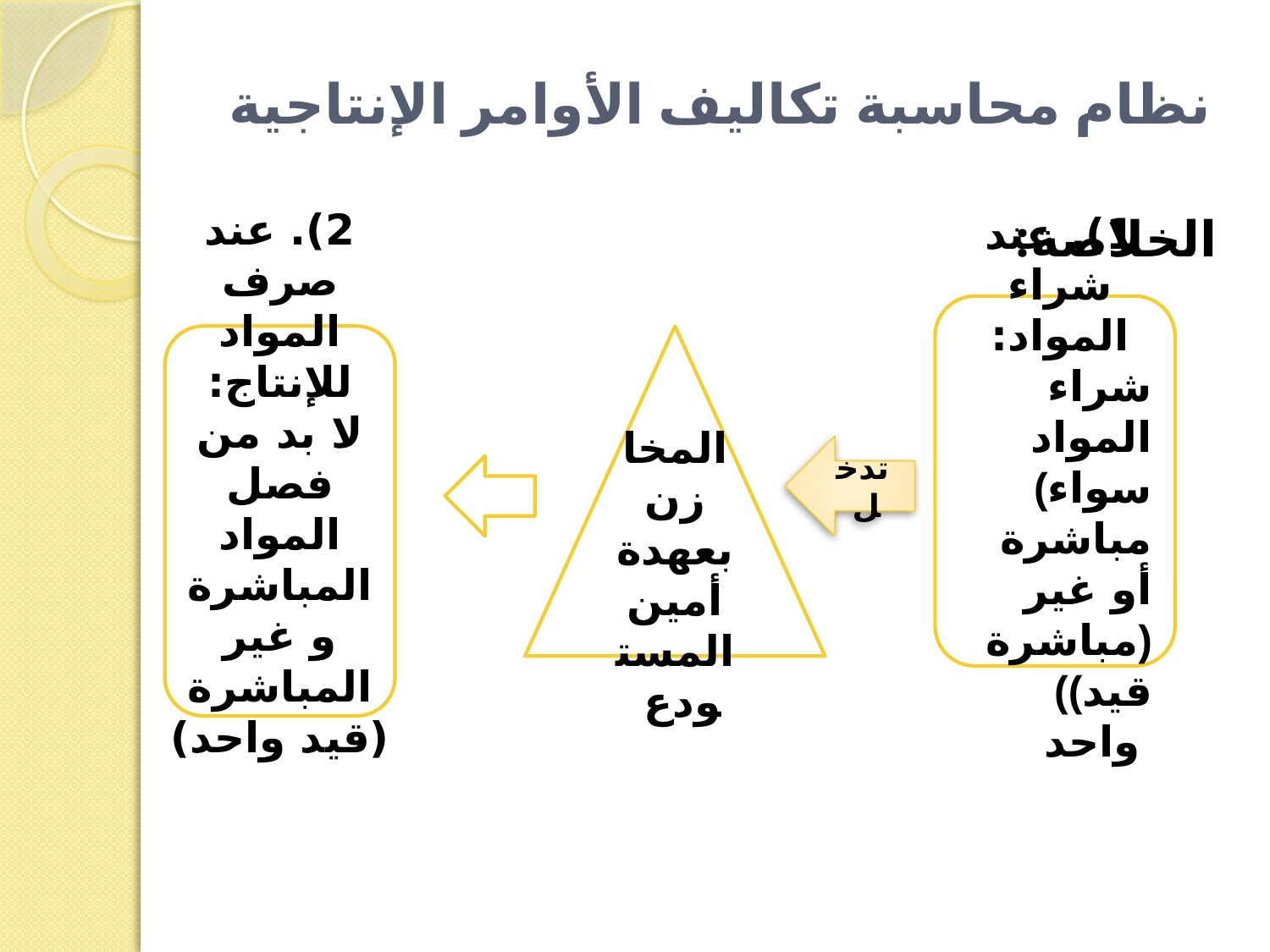

# نظام محاسبة تكاليف الأوامر الإنتاجية
الخلاصة:

2). عند صرف المواد للإنتاج:
لا بد من فصل المواد المباشرة و غير المباشرة
(قيد واحد)
1). عند شراء المواد:
 شراء المواد
(سواء مباشرة أو غير مباشرة)
((قيد واحد

المخازن بعهدة أمين المستودع
تدخل